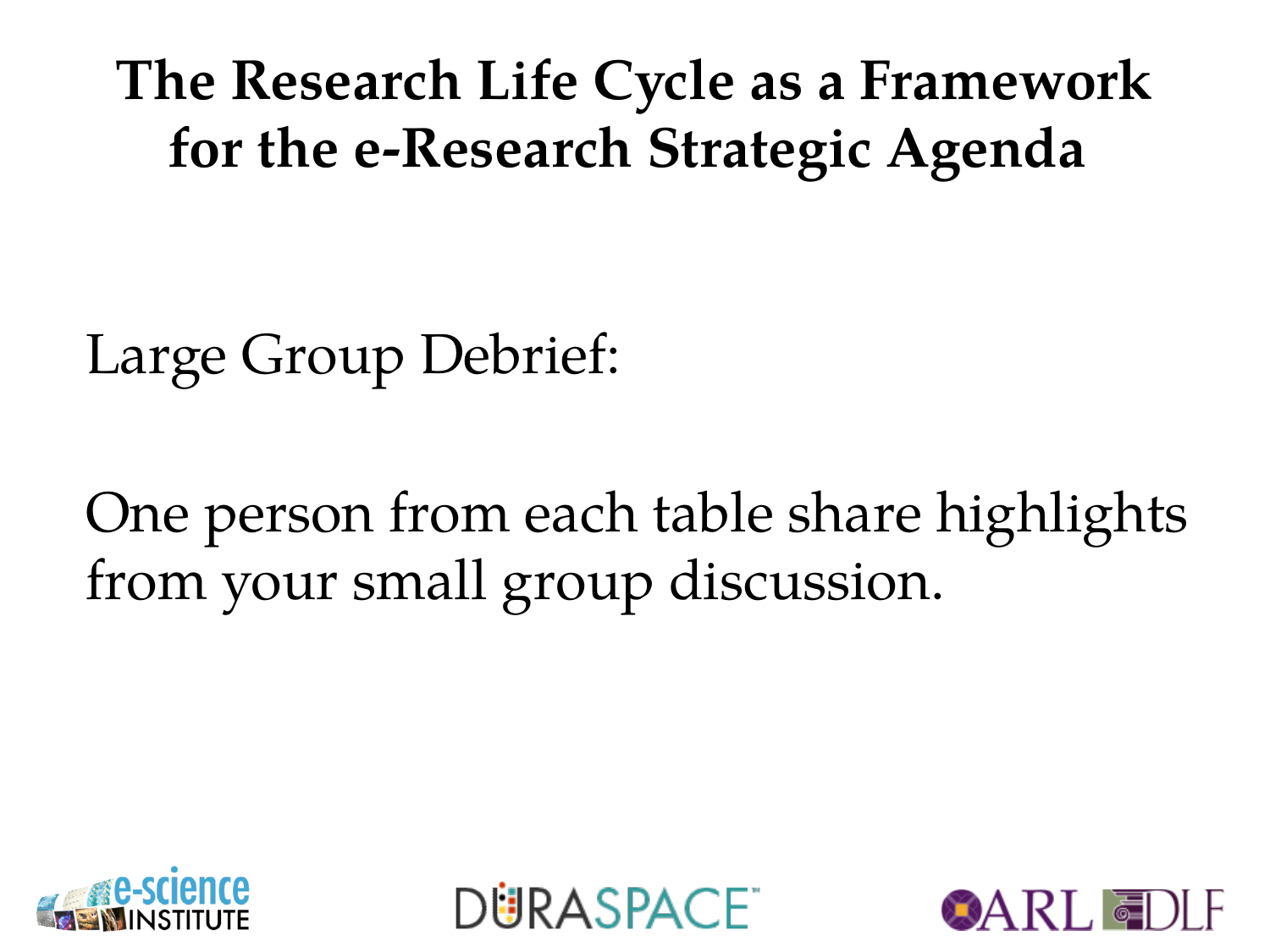

# The Research Life Cycle as a Framework for the e-Research Strategic Agenda
Large Group Debrief:

One person from each table share highlights from your small group discussion.